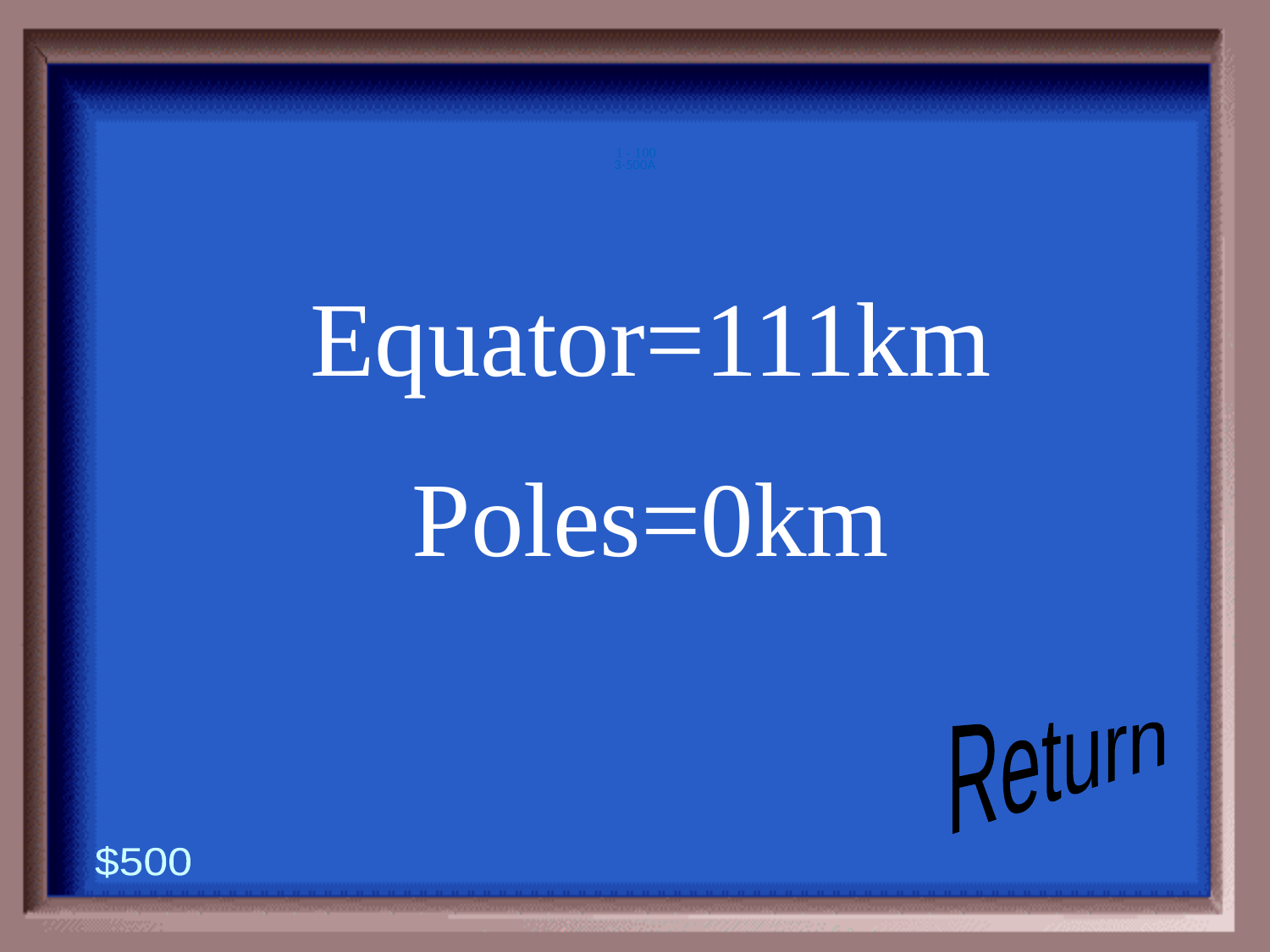

3-500A
1 - 100
Equator=111km
Poles=0km
Return
$500